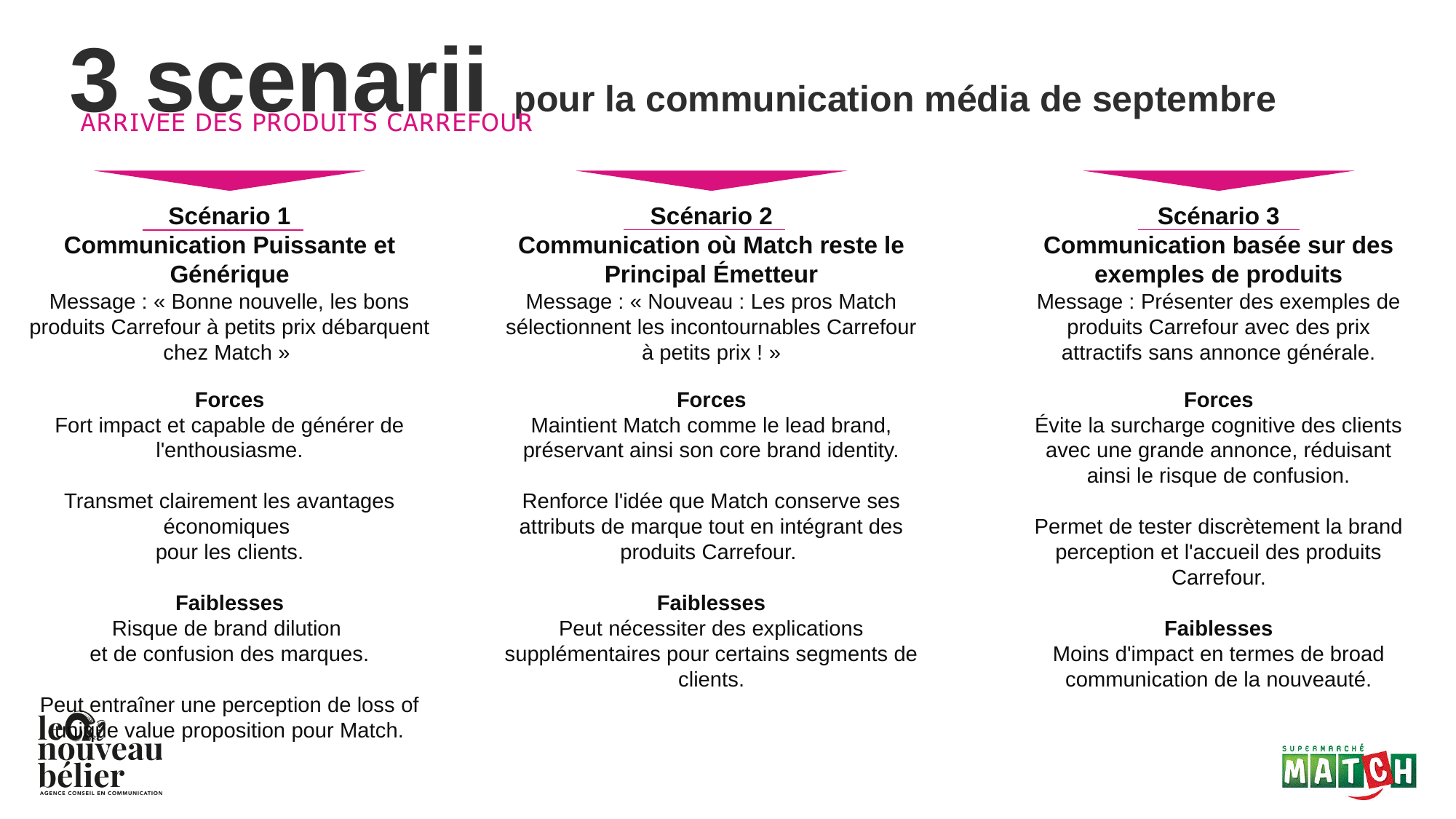

3 scenarii pour la communication média de septembre
ARRIVEE DES PRODUITS CARREFOUR

# Scénario 1 Communication Puissante et Générique Message : « Bonne nouvelle, les bons produits Carrefour à petits prix débarquent chez Match »  Forces Fort impact et capable de générer de l'enthousiasme. Transmet clairement les avantages économiques pour les clients. Faiblesses Risque de brand dilution et de confusion des marques. Peut entraîner une perception de loss of unique value proposition pour Match.
Scénario 2
Communication où Match reste le Principal Émetteur
Message : « Nouveau : Les pros Match sélectionnent les incontournables Carrefour à petits prix ! »
Forces
Maintient Match comme le lead brand, préservant ainsi son core brand identity.
Renforce l'idée que Match conserve ses attributs de marque tout en intégrant des produits Carrefour.
Faiblesses
Peut nécessiter des explications supplémentaires pour certains segments de clients.
Scénario 3
Communication basée sur des exemples de produits
Message : Présenter des exemples de produits Carrefour avec des prix attractifs sans annonce générale.
Forces
Évite la surcharge cognitive des clients avec une grande annonce, réduisant ainsi le risque de confusion.
Permet de tester discrètement la brand perception et l'accueil des produits Carrefour.
Faiblesses
Moins d'impact en termes de broad communication de la nouveauté.